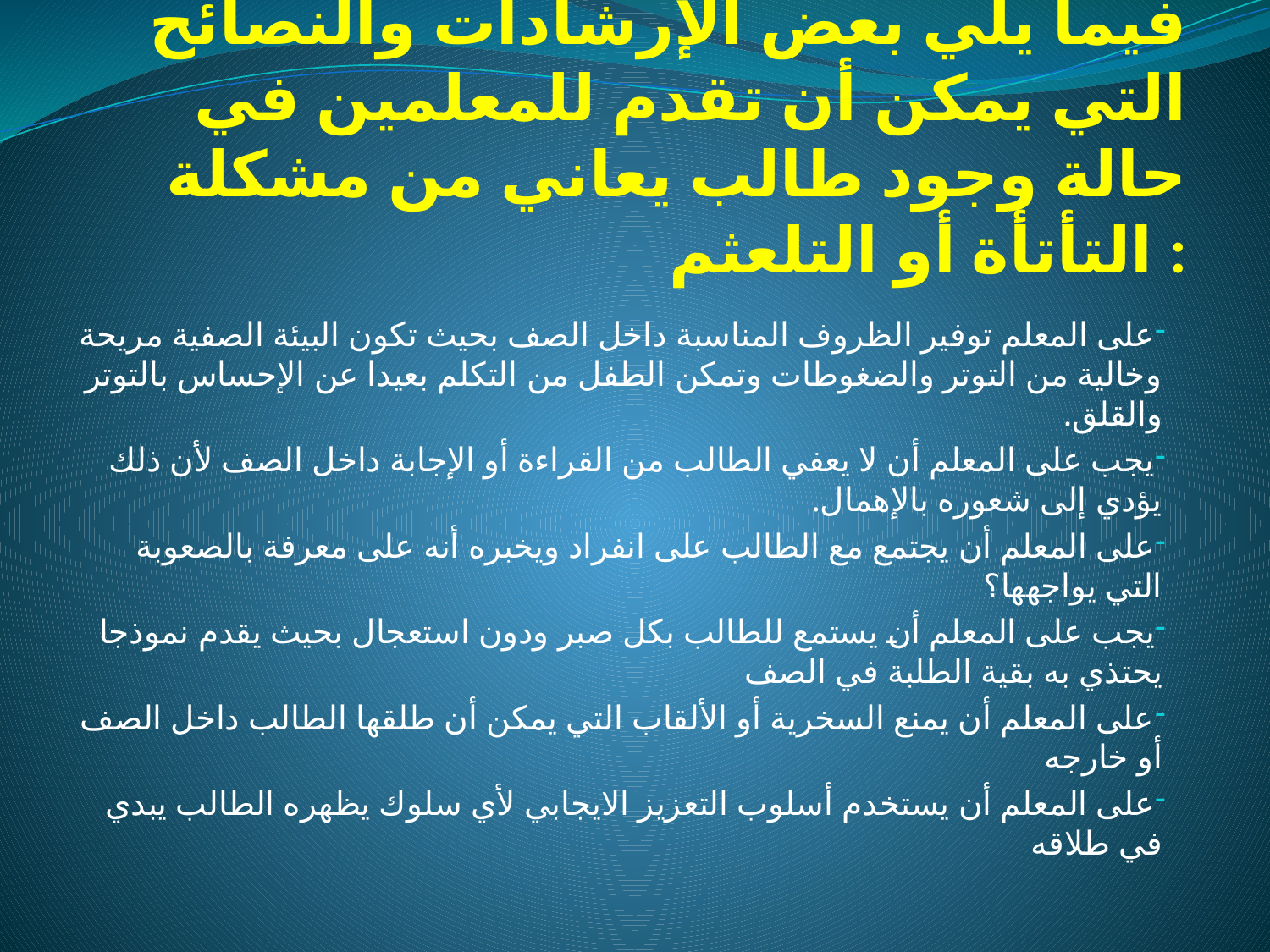

# فيما يلي بعض الإرشادات والنصائح التي يمكن أن تقدم للمعلمين في حالة وجود طالب يعاني من مشكلة التأتأة أو التلعثم :
على المعلم توفير الظروف المناسبة داخل الصف بحيث تكون البيئة الصفية مريحة وخالية من التوتر والضغوطات وتمكن الطفل من التكلم بعيدا عن الإحساس بالتوتر والقلق.
يجب على المعلم أن لا يعفي الطالب من القراءة أو الإجابة داخل الصف لأن ذلك يؤدي إلى شعوره بالإهمال.
على المعلم أن يجتمع مع الطالب على انفراد ويخبره أنه على معرفة بالصعوبة التي يواجهها؟
يجب على المعلم أن يستمع للطالب بكل صبر ودون استعجال بحيث يقدم نموذجا يحتذي به بقية الطلبة في الصف
على المعلم أن يمنع السخرية أو الألقاب التي يمكن أن طلقها الطالب داخل الصف أو خارجه
على المعلم أن يستخدم أسلوب التعزيز الايجابي لأي سلوك يظهره الطالب يبدي في طلاقه